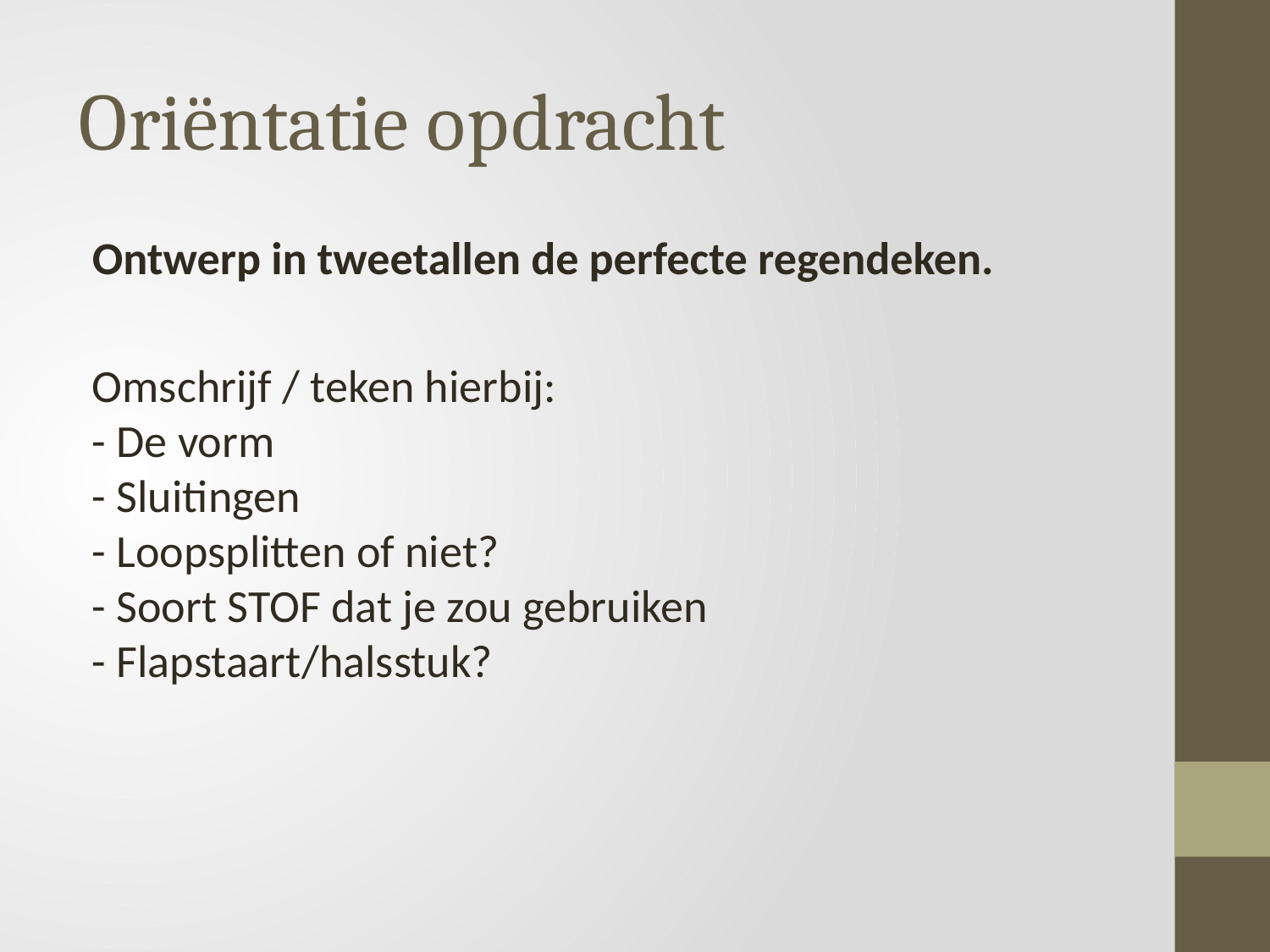

# Oriëntatie opdracht
Ontwerp in tweetallen de perfecte regendeken.

Omschrijf / teken hierbij:
- De vorm
- Sluitingen
- Loopsplitten of niet?
- Soort STOF dat je zou gebruiken
- Flapstaart/halsstuk?